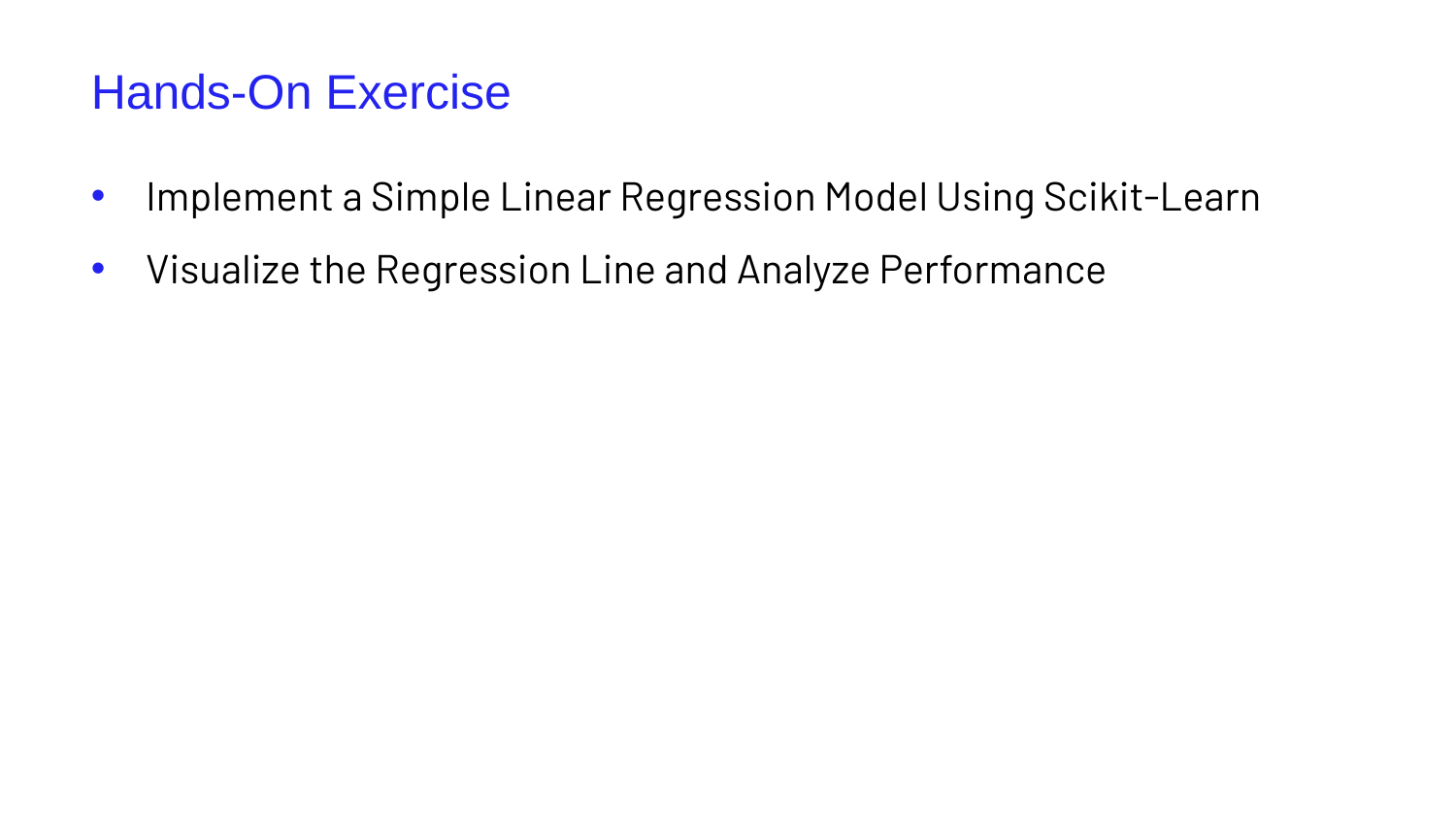

Hands-On Exercise
Implement a Simple Linear Regression Model Using Scikit-Learn
Visualize the Regression Line and Analyze Performance